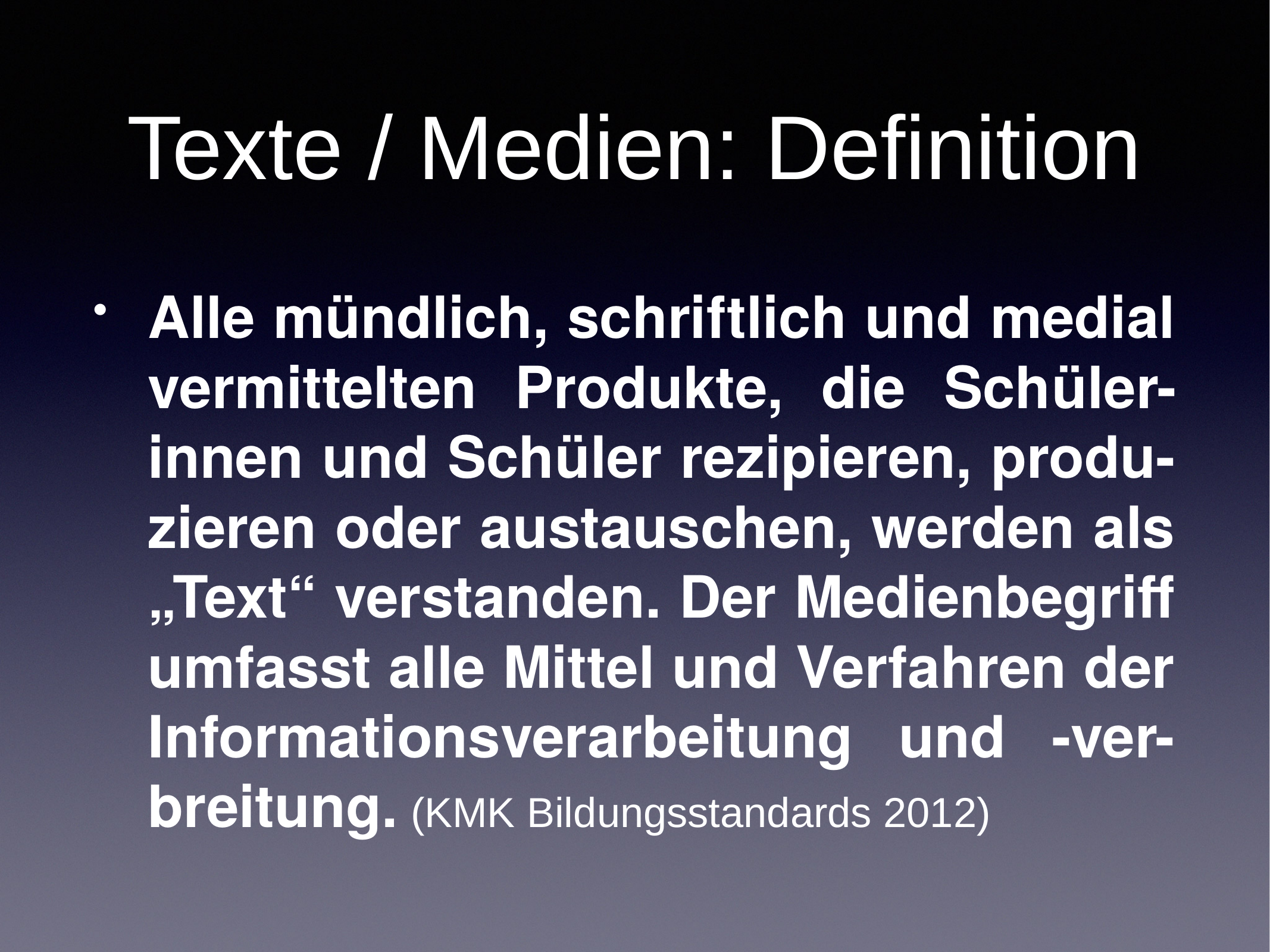

# Texte / Medien: Definition
Alle mündlich, schriftlich und medial vermittelten Produkte, die Schüler-innen und Schüler rezipieren, produ-zieren oder austauschen, werden als „Text“ verstanden. Der Medienbegriff umfasst alle Mittel und Verfahren der Informationsverarbeitung und -ver-breitung. (KMK Bildungsstandards 2012)